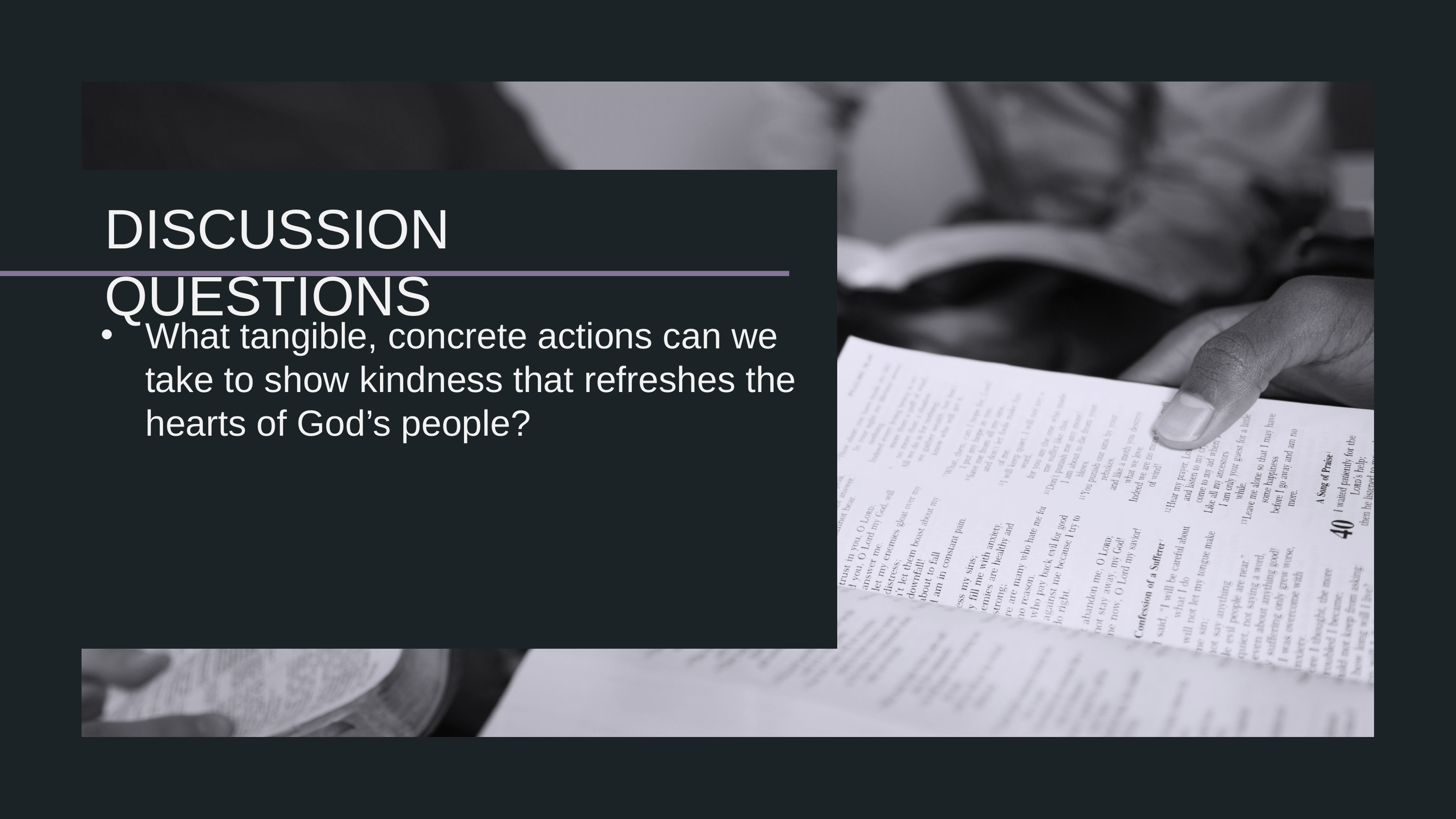

What tangible, concrete actions can we take to show kindness that refreshes the hearts of God’s people?